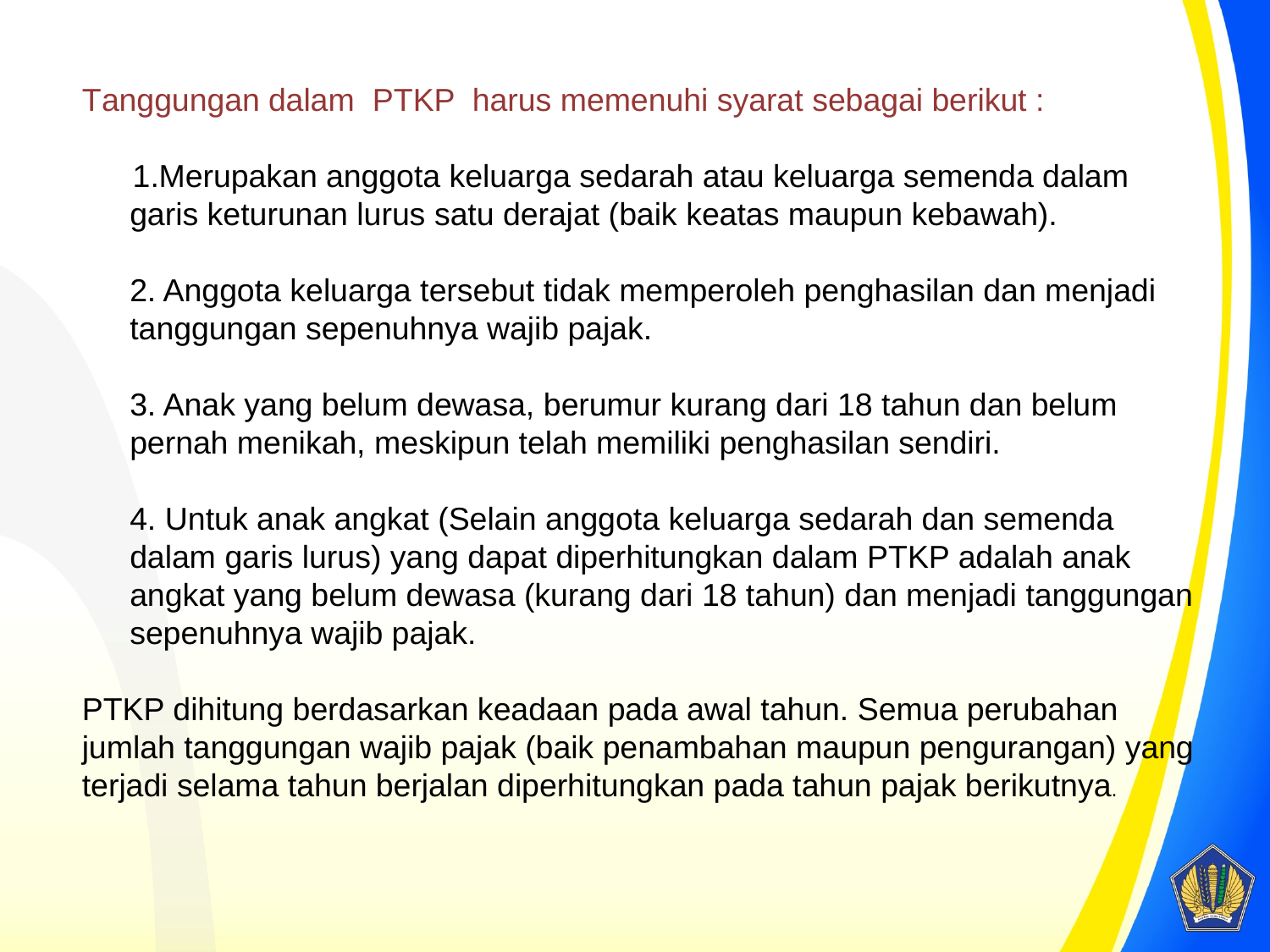

Tanggungan dalam  PTKP  harus memenuhi syarat sebagai berikut :

Merupakan anggota keluarga sedarah atau keluarga semenda dalam garis keturunan lurus satu derajat (baik keatas maupun kebawah).
2. Anggota keluarga tersebut tidak memperoleh penghasilan dan menjadi tanggungan sepenuhnya wajib pajak.
3. Anak yang belum dewasa, berumur kurang dari 18 tahun dan belum pernah menikah, meskipun telah memiliki penghasilan sendiri.
4. Untuk anak angkat (Selain anggota keluarga sedarah dan semenda dalam garis lurus) yang dapat diperhitungkan dalam PTKP adalah anak angkat yang belum dewasa (kurang dari 18 tahun) dan menjadi tanggungan sepenuhnya wajib pajak.

PTKP dihitung berdasarkan keadaan pada awal tahun. Semua perubahan jumlah tanggungan wajib pajak (baik penambahan maupun pengurangan) yang terjadi selama tahun berjalan diperhitungkan pada tahun pajak berikutnya.